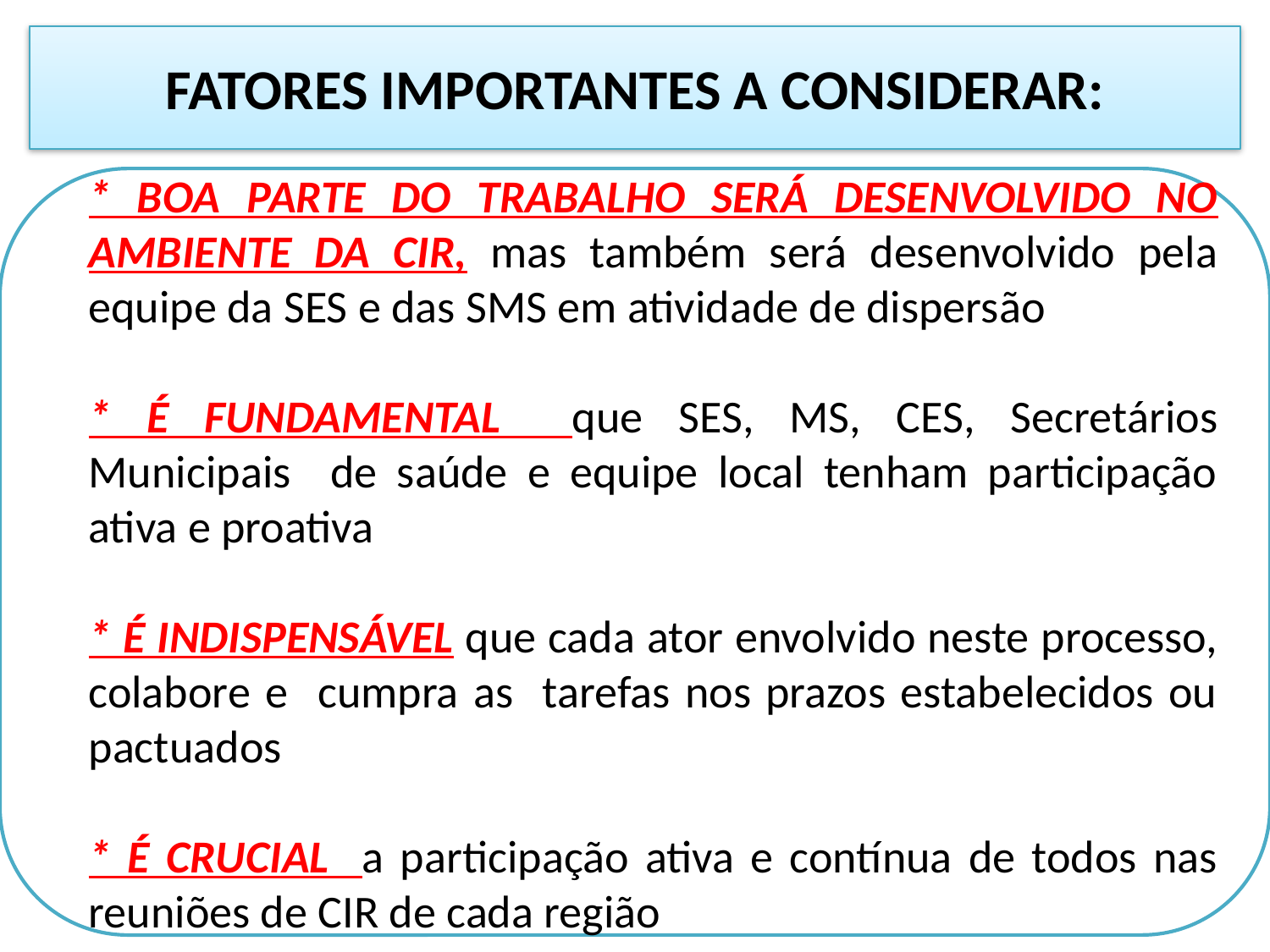

FATORES IMPORTANTES A CONSIDERAR:
* BOA PARTE DO TRABALHO SERÁ DESENVOLVIDO NO AMBIENTE DA CIR, mas também será desenvolvido pela equipe da SES e das SMS em atividade de dispersão

* É FUNDAMENTAL  que SES, MS, CES, Secretários Municipais  de saúde e equipe local tenham participação ativa e proativa

* É INDISPENSÁVEL que cada ator envolvido neste processo, colabore e  cumpra as  tarefas nos prazos estabelecidos ou pactuados

* É CRUCIAL  a participação ativa e contínua de todos nas reuniões de CIR de cada região